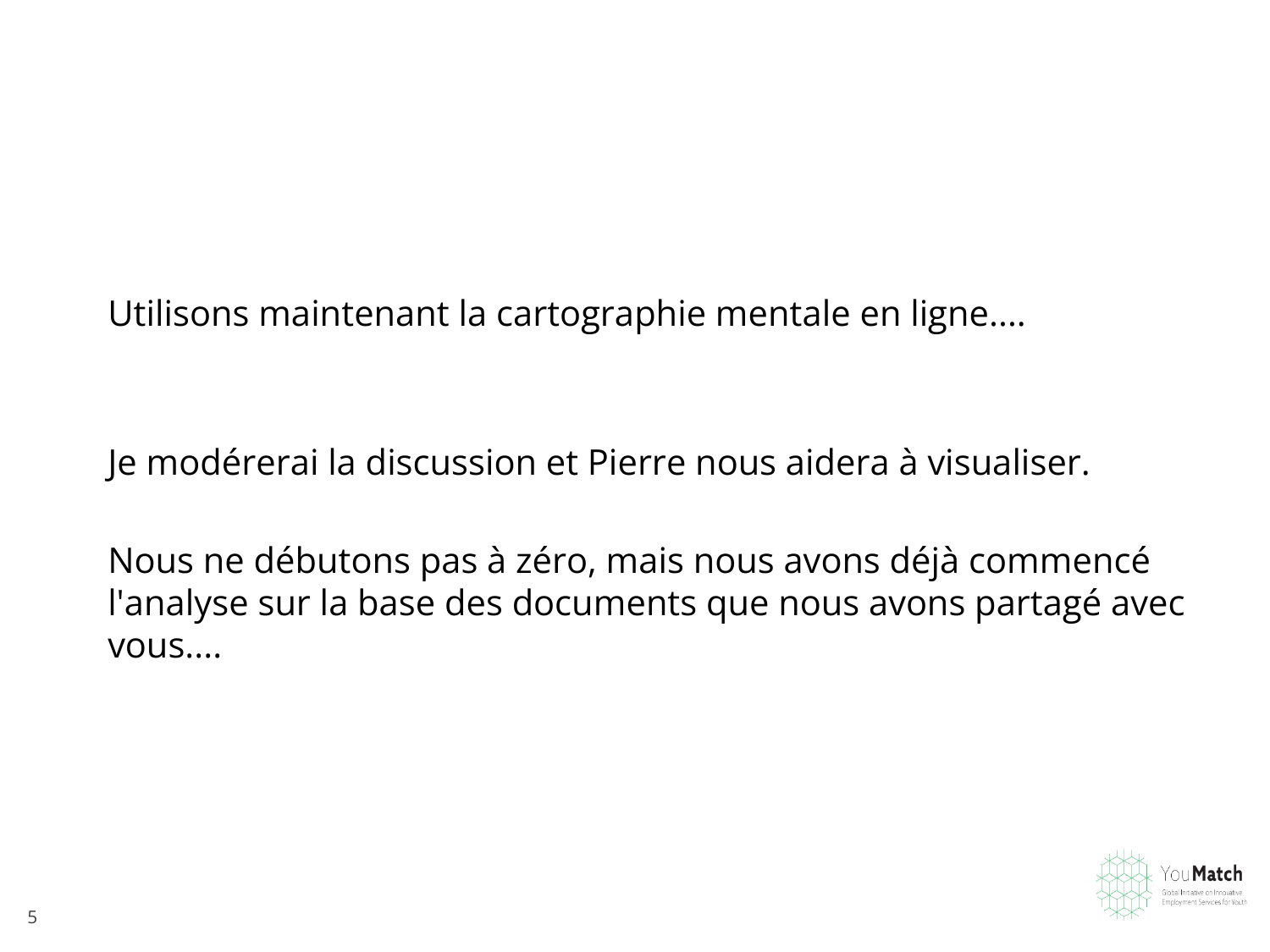

Utilisons maintenant la cartographie mentale en ligne....

Je modérerai la discussion et Pierre nous aidera à visualiser.

Nous ne débutons pas à zéro, mais nous avons déjà commencé l'analyse sur la base des documents que nous avons partagé avec vous....
5